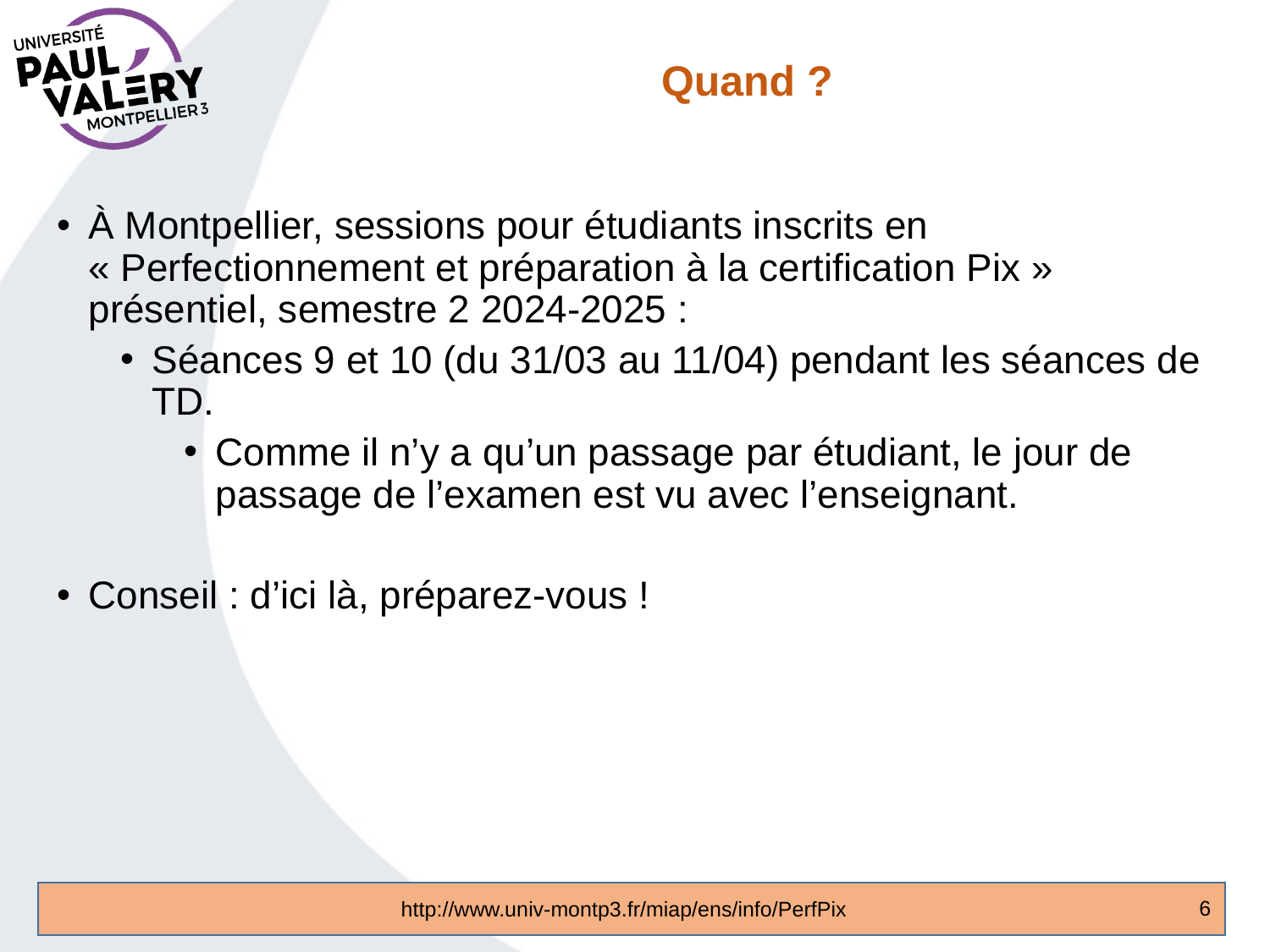

# Quand ?
À Montpellier, sessions pour étudiants inscrits en « Perfectionnement et préparation à la certification Pix » présentiel, semestre 2 2024-2025 :
Séances 9 et 10 (du 31/03 au 11/04) pendant les séances de TD.
Comme il n’y a qu’un passage par étudiant, le jour de passage de l’examen est vu avec l’enseignant.
Conseil : d’ici là, préparez-vous !
6
http://www.univ-montp3.fr/miap/ens/info/PerfPix